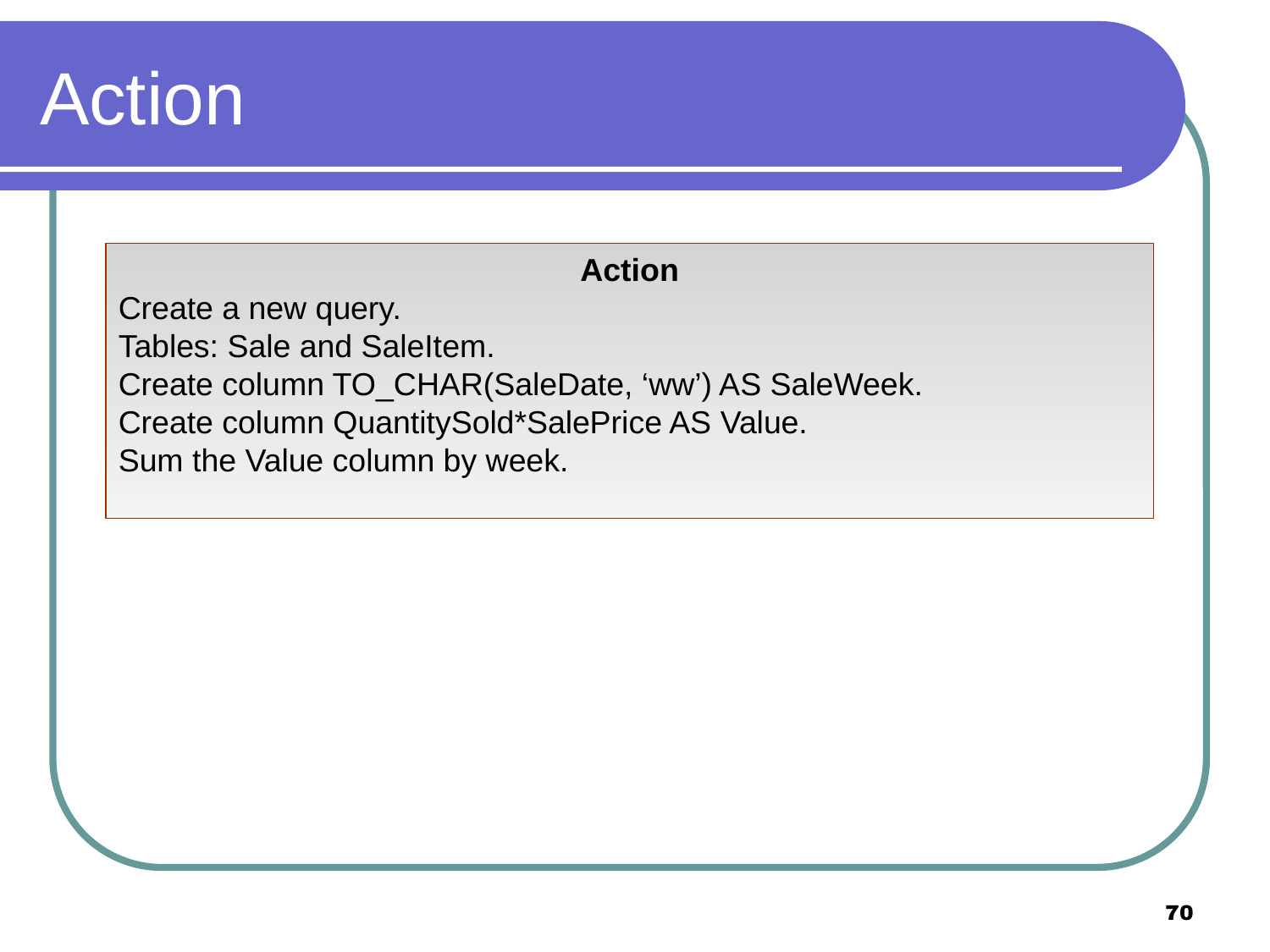

# Action
Action
Create a new query.
Tables: Sale and SaleItem.
Create column TO_CHAR(SaleDate, ‘ww’) AS SaleWeek.
Create column QuantitySold*SalePrice AS Value.
Sum the Value column by week.
70